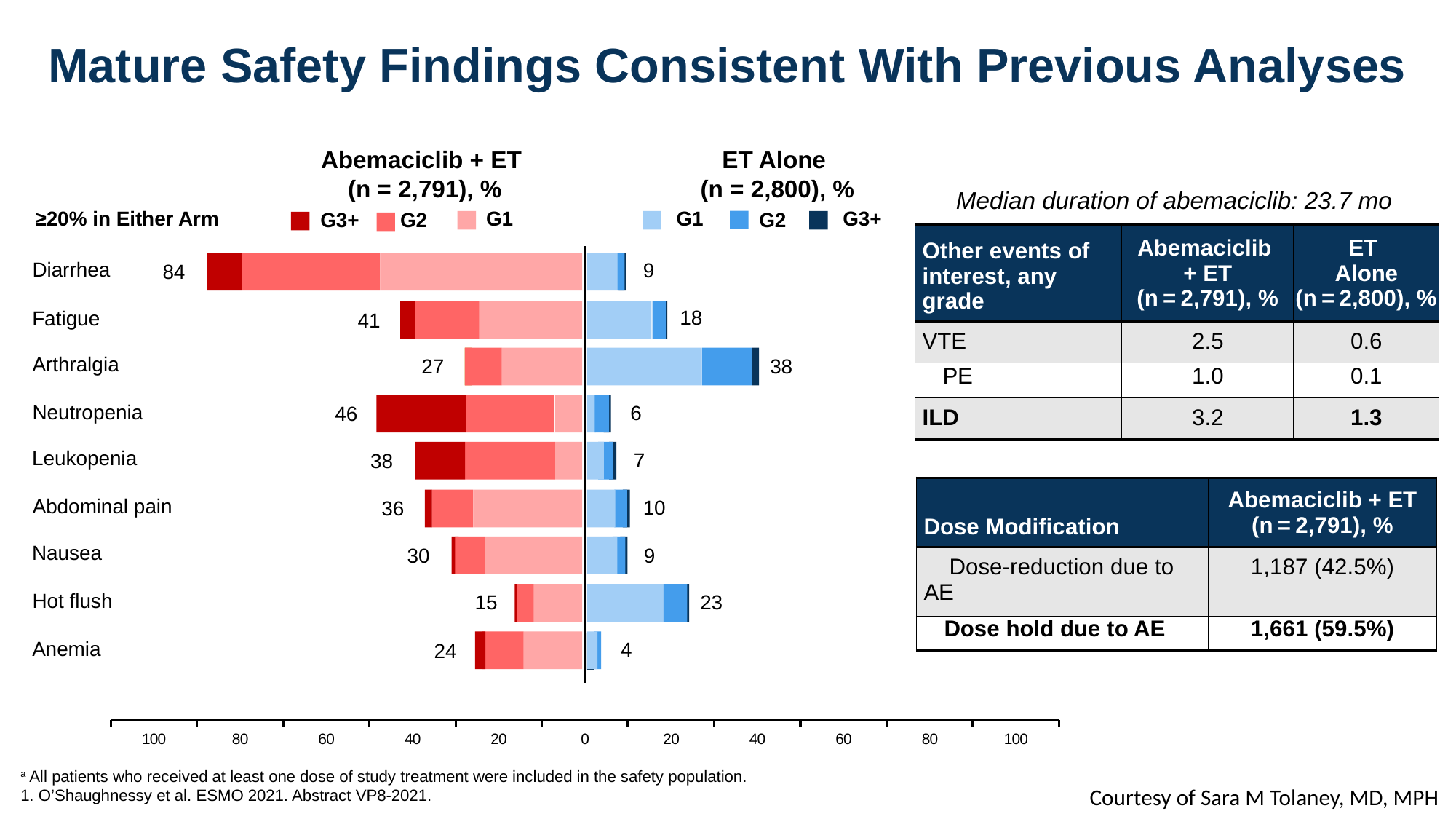

# Mature Safety Findings Consistent With Previous Analyses
Abemaciclib + ET
(n = 2,791), %
ET Alone
(n = 2,800), %
G3+
G1
≥20% in Either Arm
G1
G3+
G2
G2

Diarrhea
9

84
18
Fatigue

41
Arthralgia

27
38
Neutropenia
6

46
Leukopenia

7
38
Abdominal pain
10

36
Nausea

30
9
Hot flush
23

15
Anemia

4
24
Median duration of abemaciclib: 23.7 mo
| Other events of interest, any grade | Abemaciclib + ET (n = 2,791), % | ET Alone (n = 2,800), % |
| --- | --- | --- |
| VTE | 2.5 | 0.6 |
| PE | 1.0 | 0.1 |
| ILD | 3.2 | 1.3 |
| Dose Modification | Abemaciclib + ET (n = 2,791), % |
| --- | --- |
| Dose-reduction due to AE | 1,187 (42.5%) |
| Dose hold due to AE | 1,661 (59.5%) |

### Chart

| Category | Series 1 | Series 2 | Series 3 |
|---|---|---|---|
| 100 | None | None | None |
| 80 | None | None | None |
| 60 | None | None | None |
| 40 | None | None | None |
| 20 | None | None | None |
| 0 | None | None | None |
| 20 | None | None | None |
| 40 | None | None | None |
| 60 | None | None | None |
| 80 | None | None | None |
| 100 | None | None | None |
a All patients who received at least one dose of study treatment were included in the safety population.
1. O’Shaughnessy et al. ESMO 2021. Abstract VP8-2021.
Courtesy of Sara M Tolaney, MD, MPH